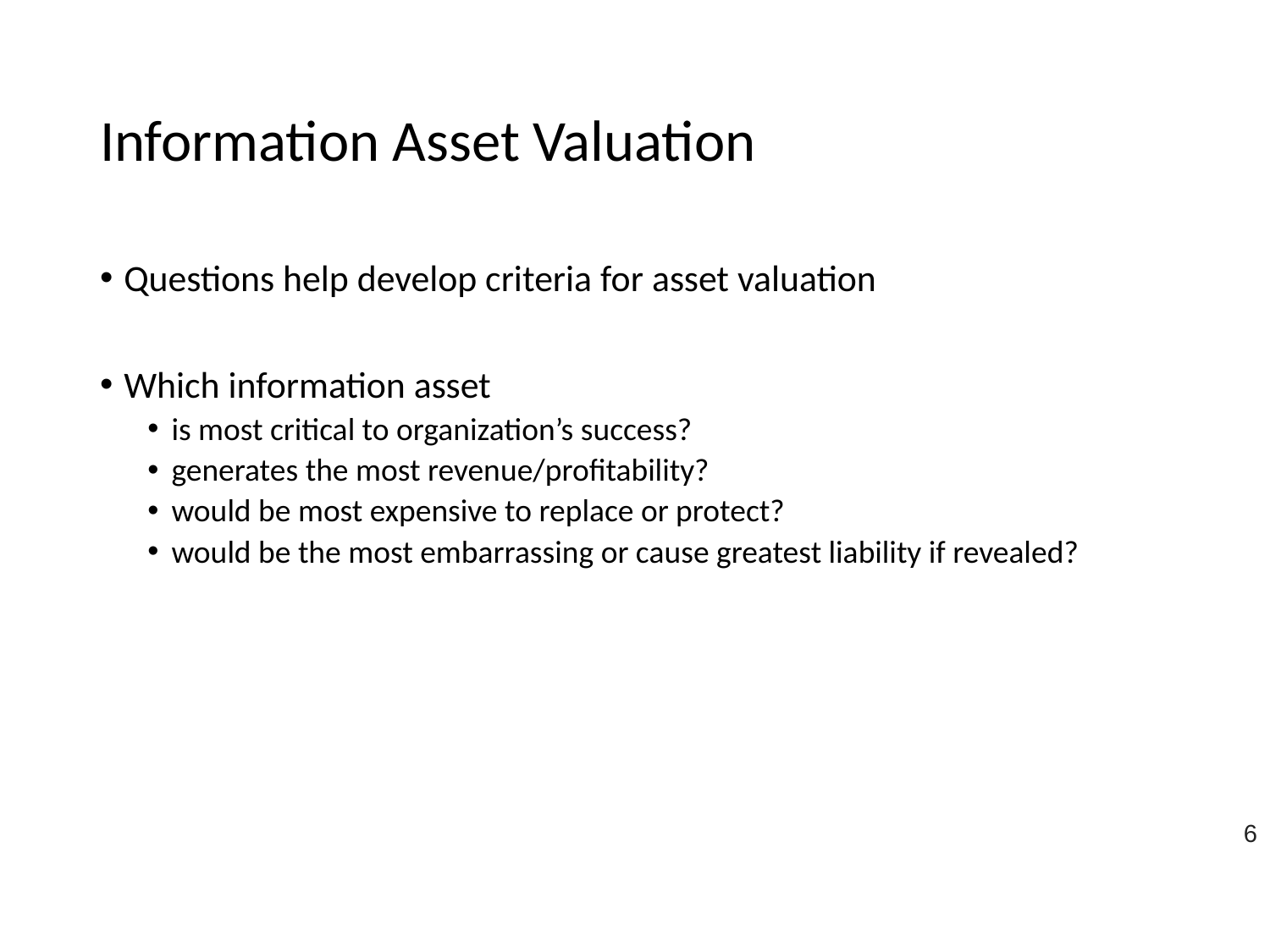

# Information Asset Valuation
Questions help develop criteria for asset valuation

Which information asset
is most critical to organization’s success?
generates the most revenue/profitability?
would be most expensive to replace or protect?
would be the most embarrassing or cause greatest liability if revealed?
6